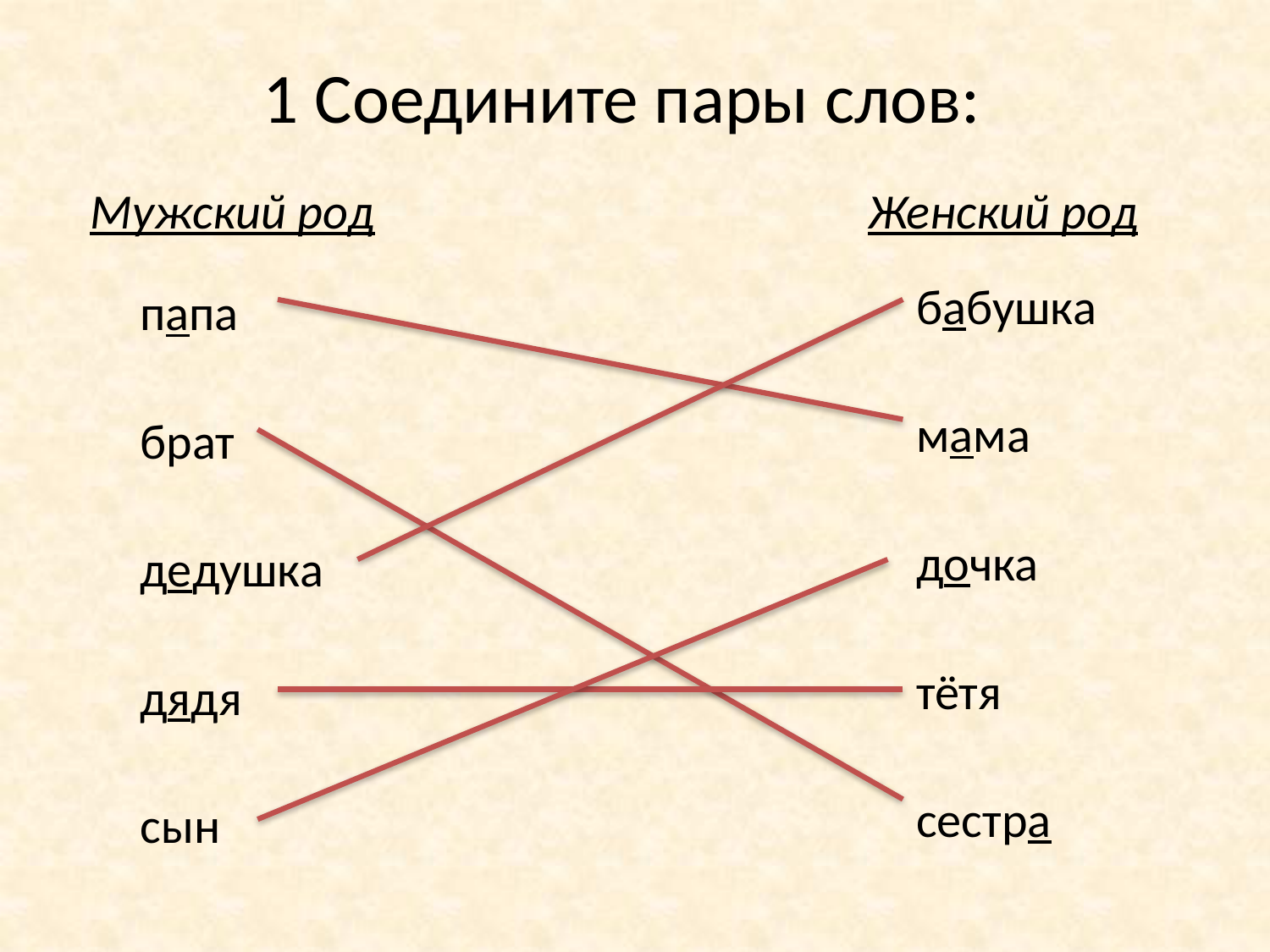

1 Соедините пары слов:
Мужский род
Женский род
бабушка
мама
дочка
тётя
сестра
папа
брат
дедушка
дядя
сын